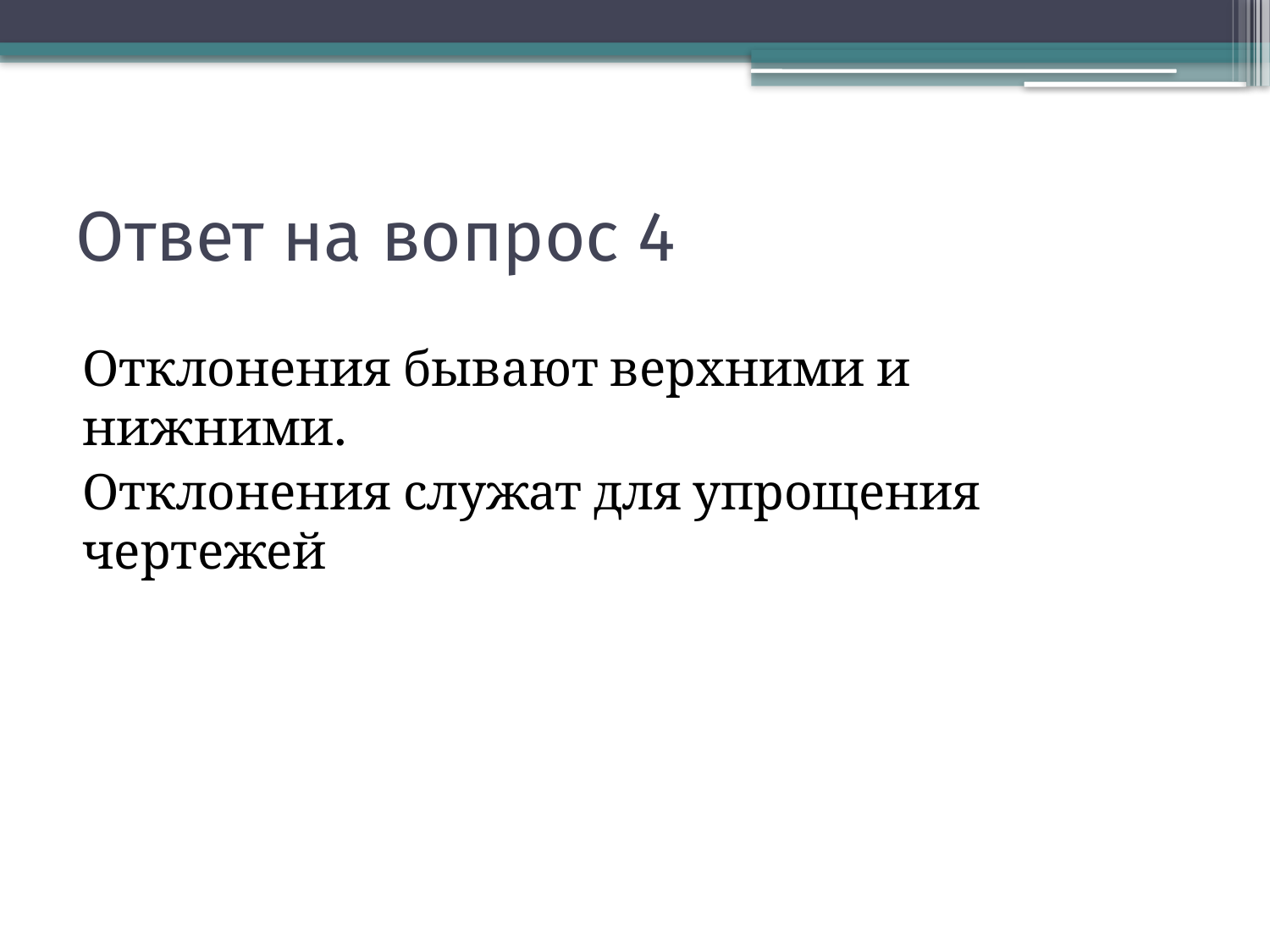

# Ответ на вопрос 4

Отклонения бывают верхними и нижними.
Отклонения служат для упрощения чертежей